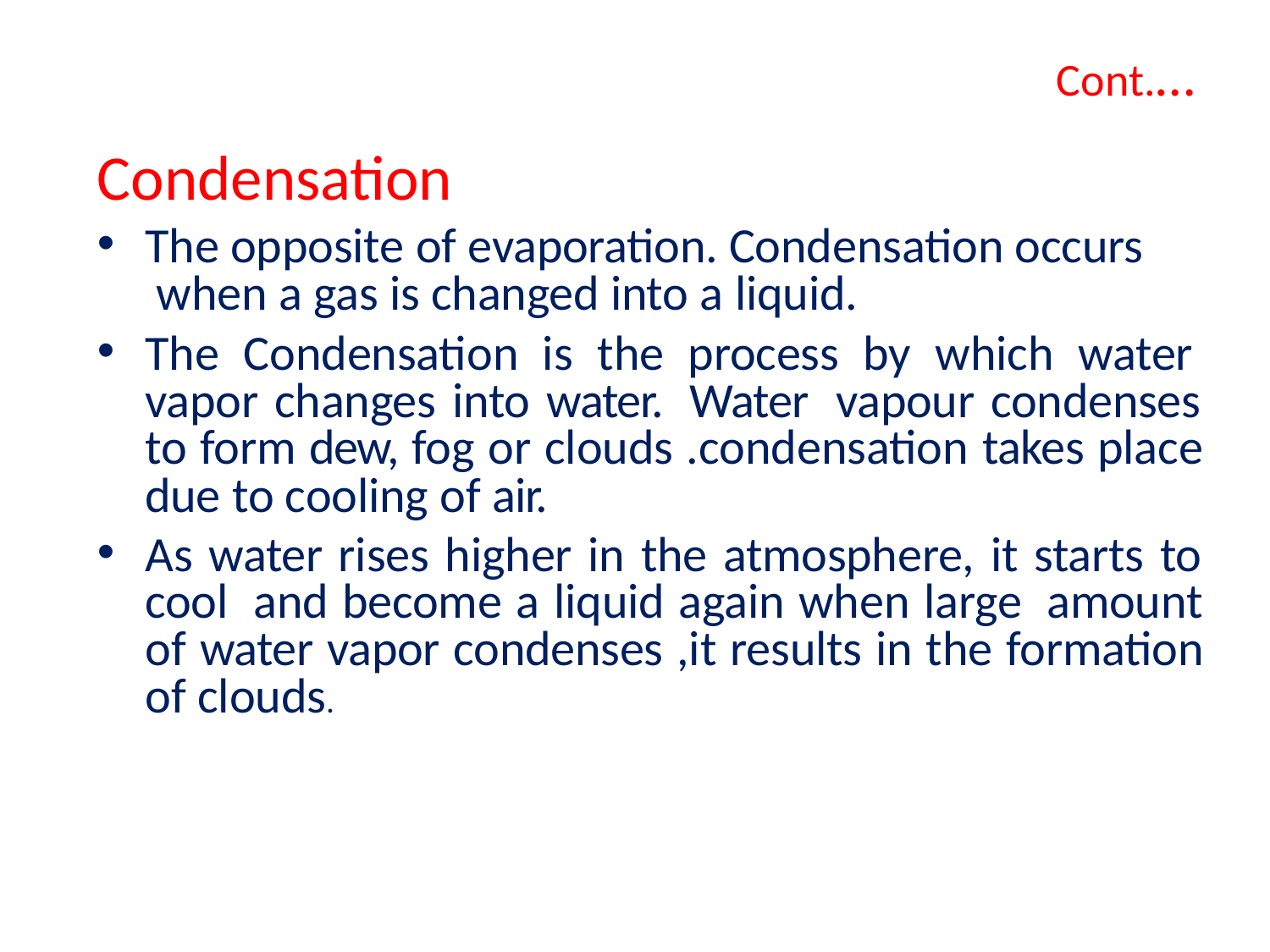

# Cont.…
Condensation
The opposite of evaporation. Condensation occurs  when a gas is changed into a liquid.
The Condensation is the process by which water  vapor changes into water. Water vapour condenses  to form dew, fog or clouds .condensation takes place  due to cooling of air.
As water rises higher in the atmosphere, it starts to  cool and become a liquid again when large amount  of water vapor condenses ,it results in the formation  of clouds.